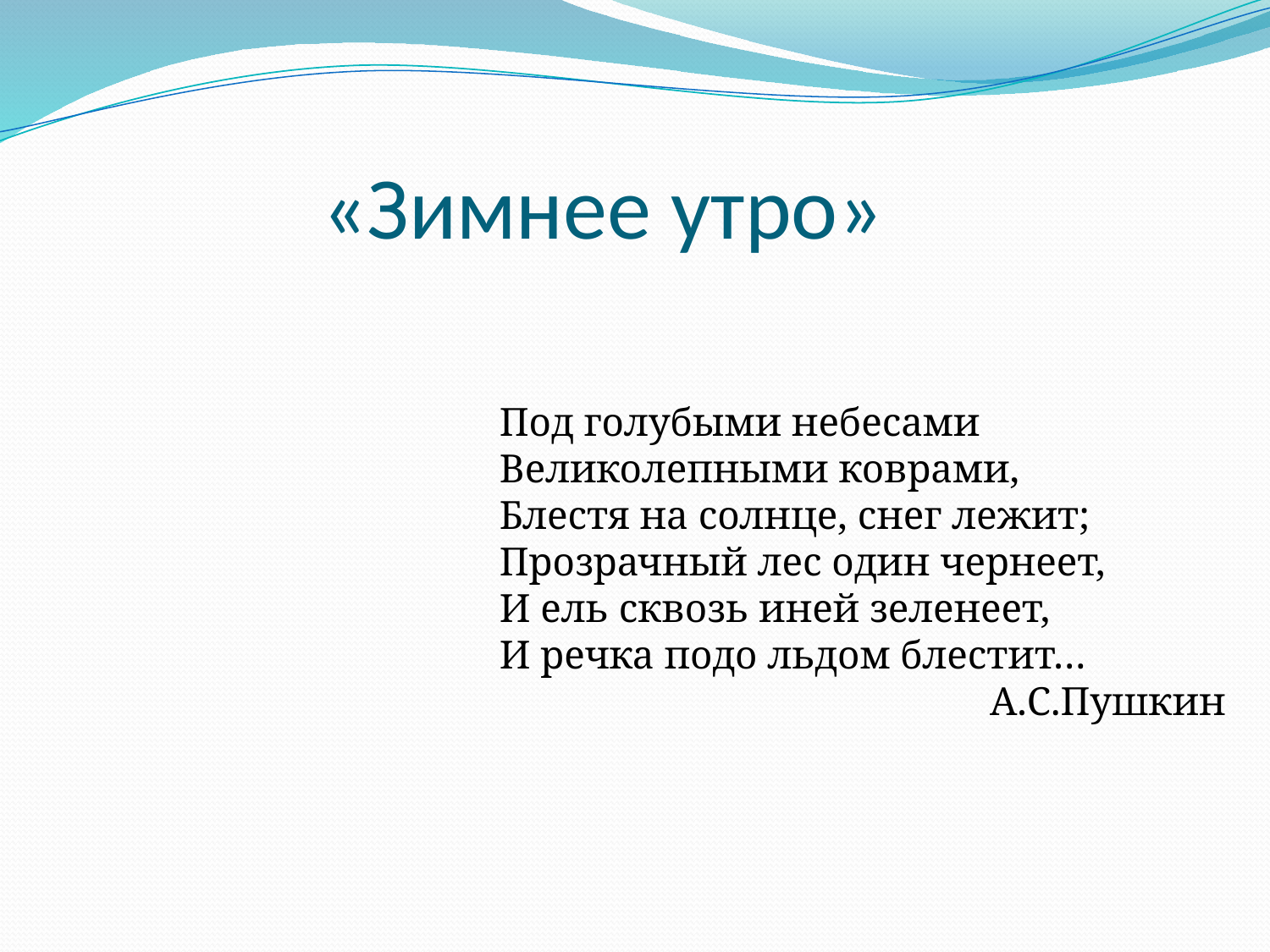

# «Зимнее утро»
Под голубыми небесами
Великолепными коврами,
Блестя на солнце, снег лежит;
Прозрачный лес один чернеет,
И ель сквозь иней зеленеет,
И речка подо льдом блестит…
А.С.Пушкин